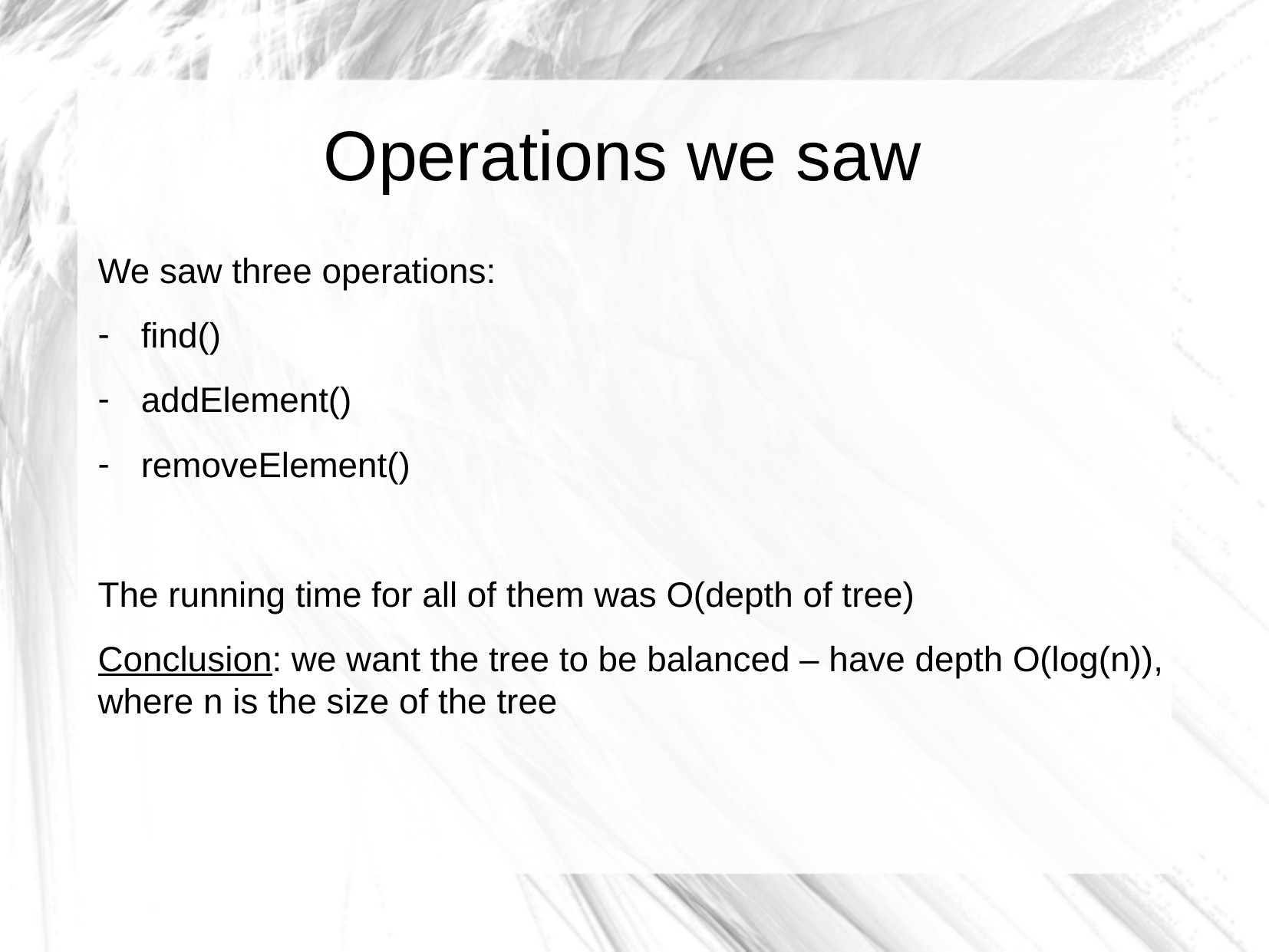

# Operations we saw
We saw three operations:
find()
addElement()
removeElement()

The running time for all of them was O(depth of tree)
Conclusion: we want the tree to be balanced – have depth O(log(n)), where n is the size of the tree